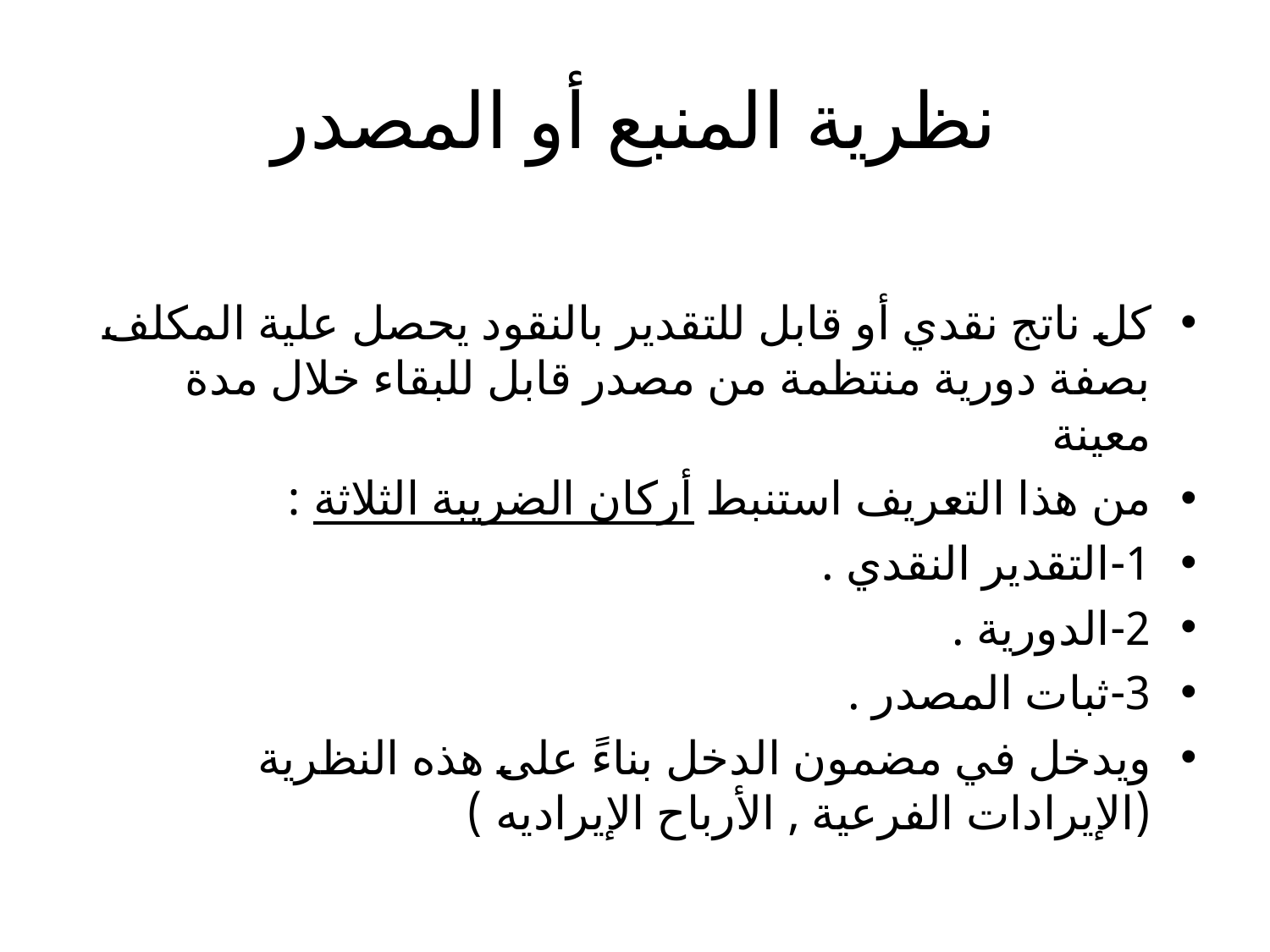

# نظرية المنبع أو المصدر

كل ناتج نقدي أو قابل للتقدير بالنقود يحصل علية المكلف بصفة دورية منتظمة من مصدر قابل للبقاء خلال مدة معينة
من هذا التعريف استنبط أركان الضريبة الثلاثة :
1-التقدير النقدي .
2-الدورية .
3-ثبات المصدر .
ويدخل في مضمون الدخل بناءً على هذه النظرية (الإيرادات الفرعية , الأرباح الإيراديه )